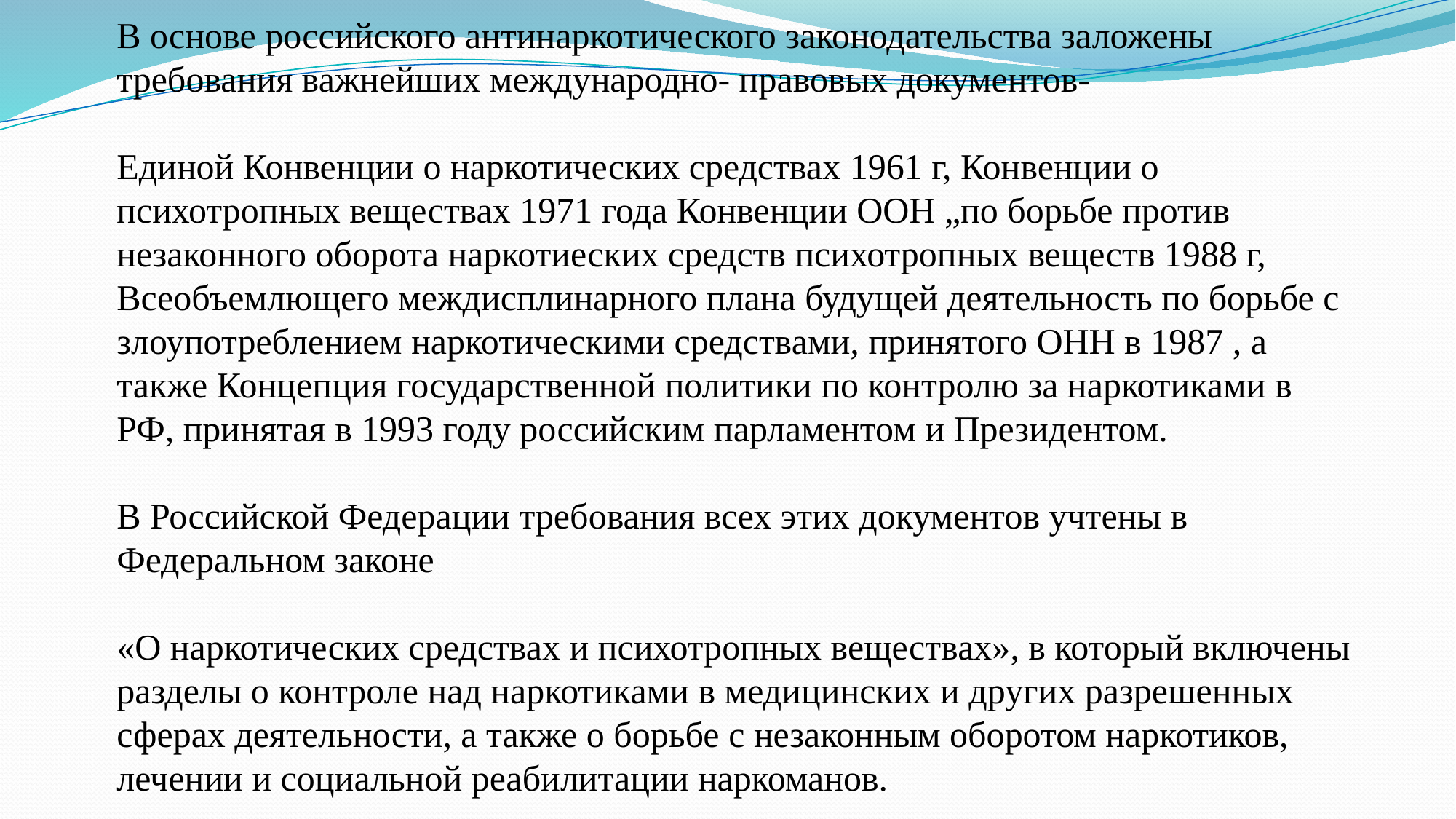

В основе российского антинаркотического законодательства заложены требования важнейших международно- правовых документов-
Единой Конвенции о наркотических средствах 1961 г, Конвенции о психотропных веществах 1971 года Конвенции ООН „по борьбе против незаконного оборота наркотиеских средств психотропных веществ 1988 г, Всеобъемлющего междисплинарного плана будущей деятельность по борьбе с злоупотреблением наркотическими средствами, принятого ОНН в 1987 , а также Концепция государственной политики по контролю за наркотиками в РФ, принятая в 1993 году российским парламентом и Президентом.
В Российской Федерации требования всех этих документов учтены в Федеральном законе
«О наркотических средствах и психотропных веществах», в который включены разделы о контроле над наркотиками в медицинских и других разрешенных сферах деятельности, а также о борьбе с незаконным оборотом наркотиков, лечении и социальной реабилитации наркоманов.